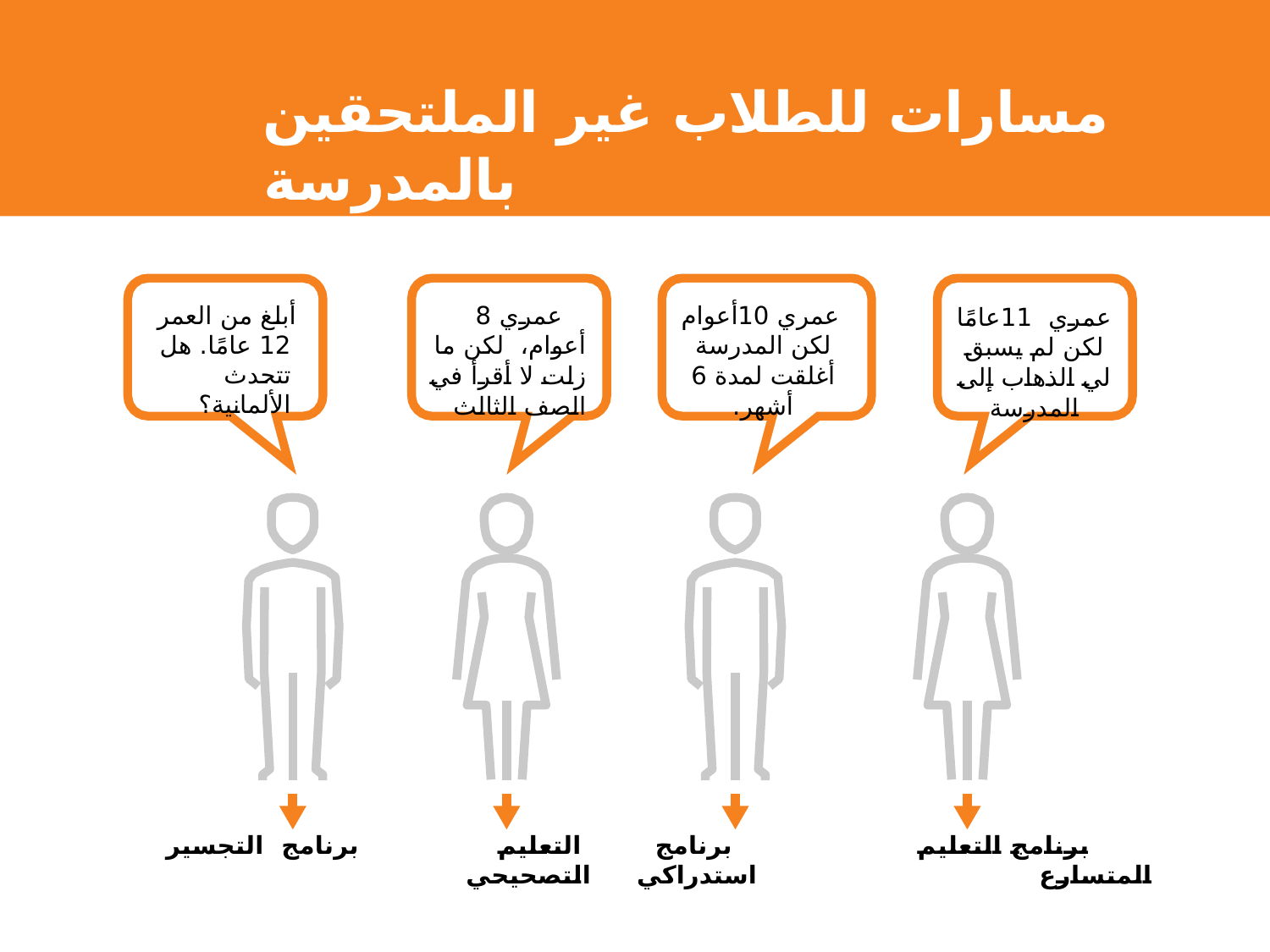

# مسارات للطلاب غير الملتحقين بالمدرسة

أبلغ من العمر 12 عامًا. هل تتحدث الألمانية؟
عمري 8 أعوام،  لكن ما زلت لا أقرأ في الصف الثالث
عمري 10أعوام لكن المدرسة أغلقت لمدة 6 أشهر.
عمري  11عامًا لكن لم يسبق لي الذهاب إلى المدرسة

برنامج  التجسير
التعليم التصحيحي
برنامج استدراكي
برنامج التعليم المتسارع